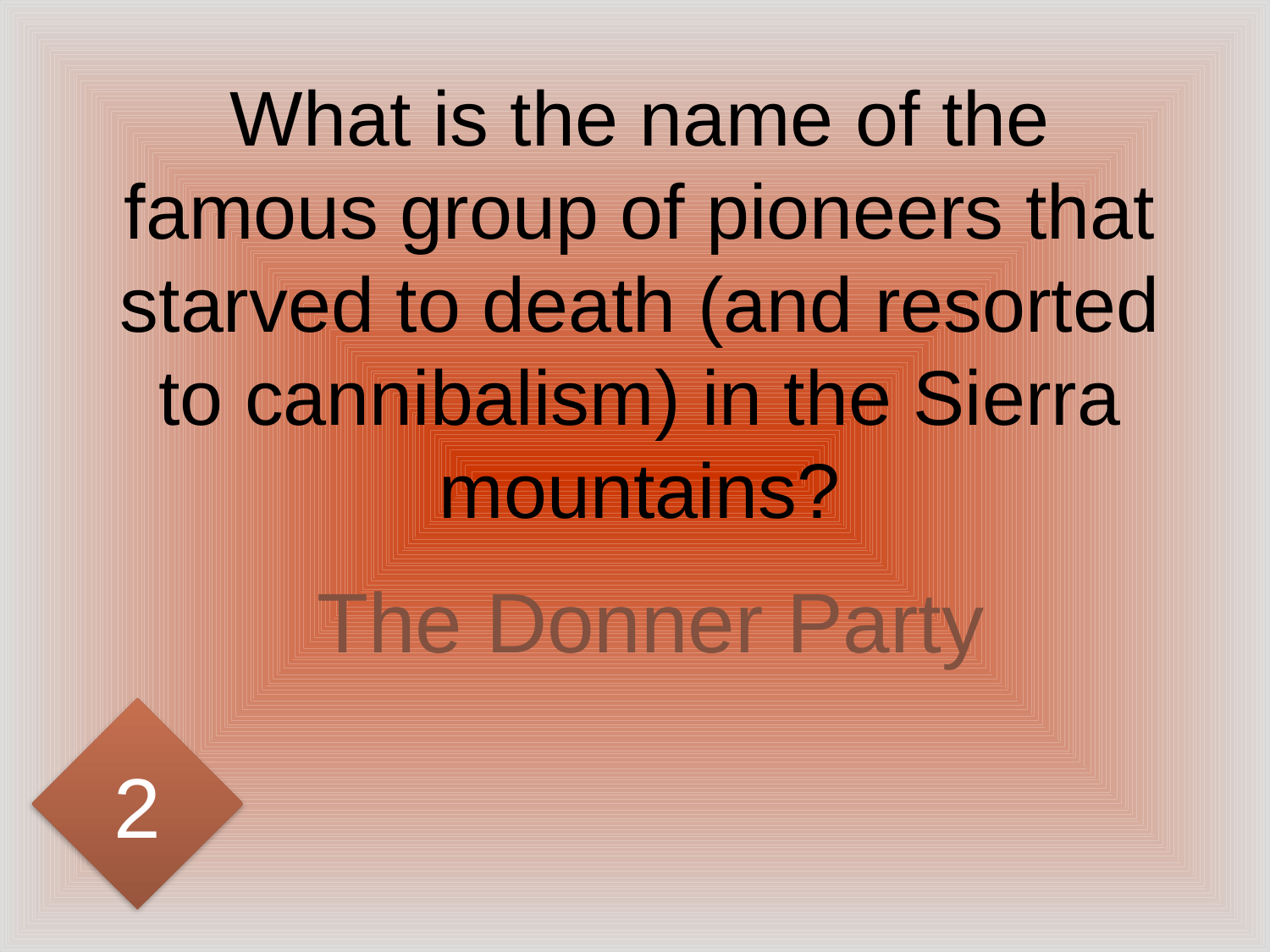

# What is the name of the famous group of pioneers that starved to death (and resorted to cannibalism) in the Sierra mountains?
The Donner Party
2